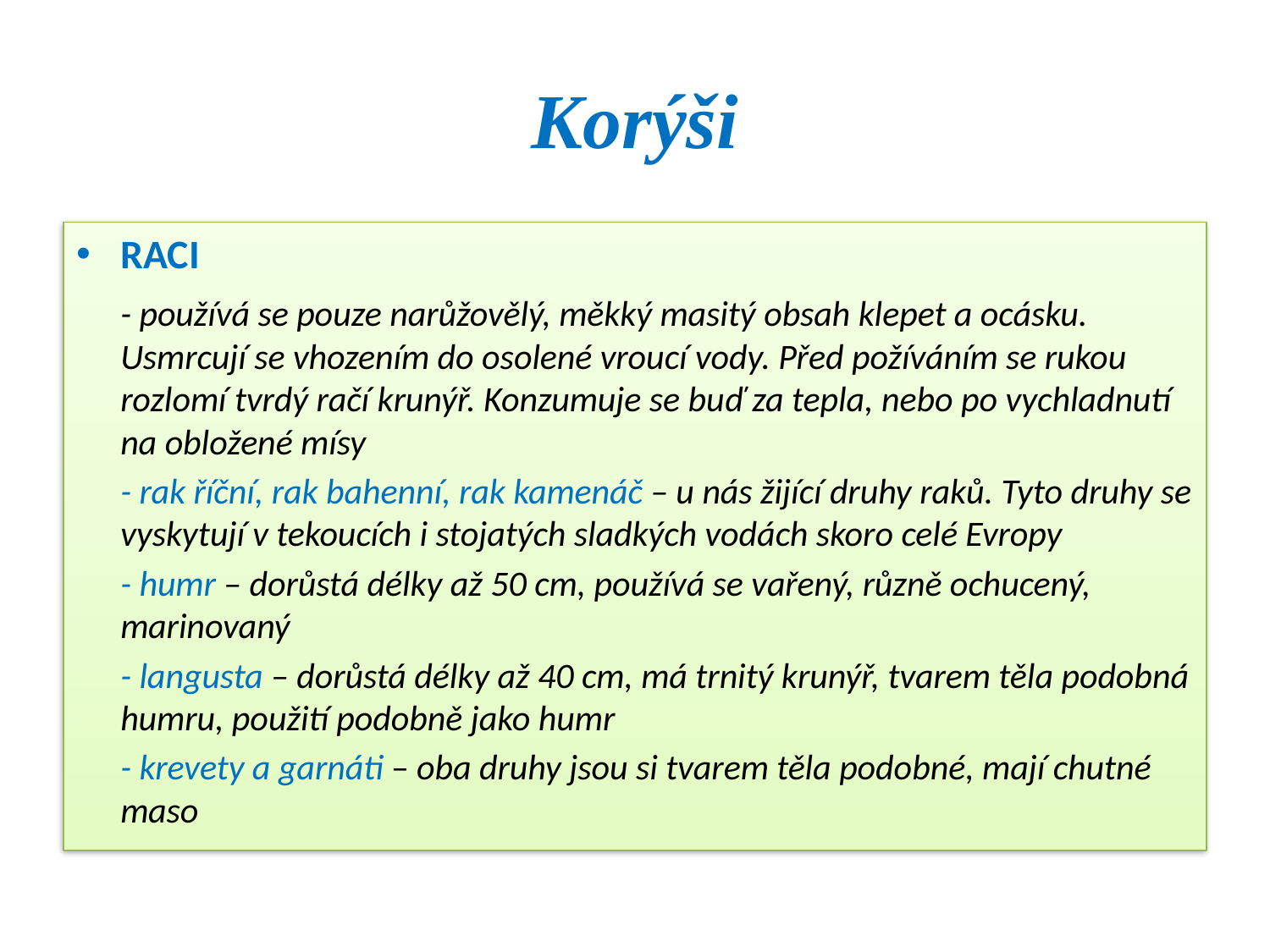

# Korýši
RACI
	- používá se pouze narůžovělý, měkký masitý obsah klepet a ocásku. Usmrcují se vhozením do osolené vroucí vody. Před požíváním se rukou rozlomí tvrdý račí krunýř. Konzumuje se buď za tepla, nebo po vychladnutí na obložené mísy
	- rak říční, rak bahenní, rak kamenáč – u nás žijící druhy raků. Tyto druhy se vyskytují v tekoucích i stojatých sladkých vodách skoro celé Evropy
	- humr – dorůstá délky až 50 cm, používá se vařený, různě ochucený, marinovaný
	- langusta – dorůstá délky až 40 cm, má trnitý krunýř, tvarem těla podobná humru, použití podobně jako humr
	- krevety a garnáti – oba druhy jsou si tvarem těla podobné, mají chutné maso